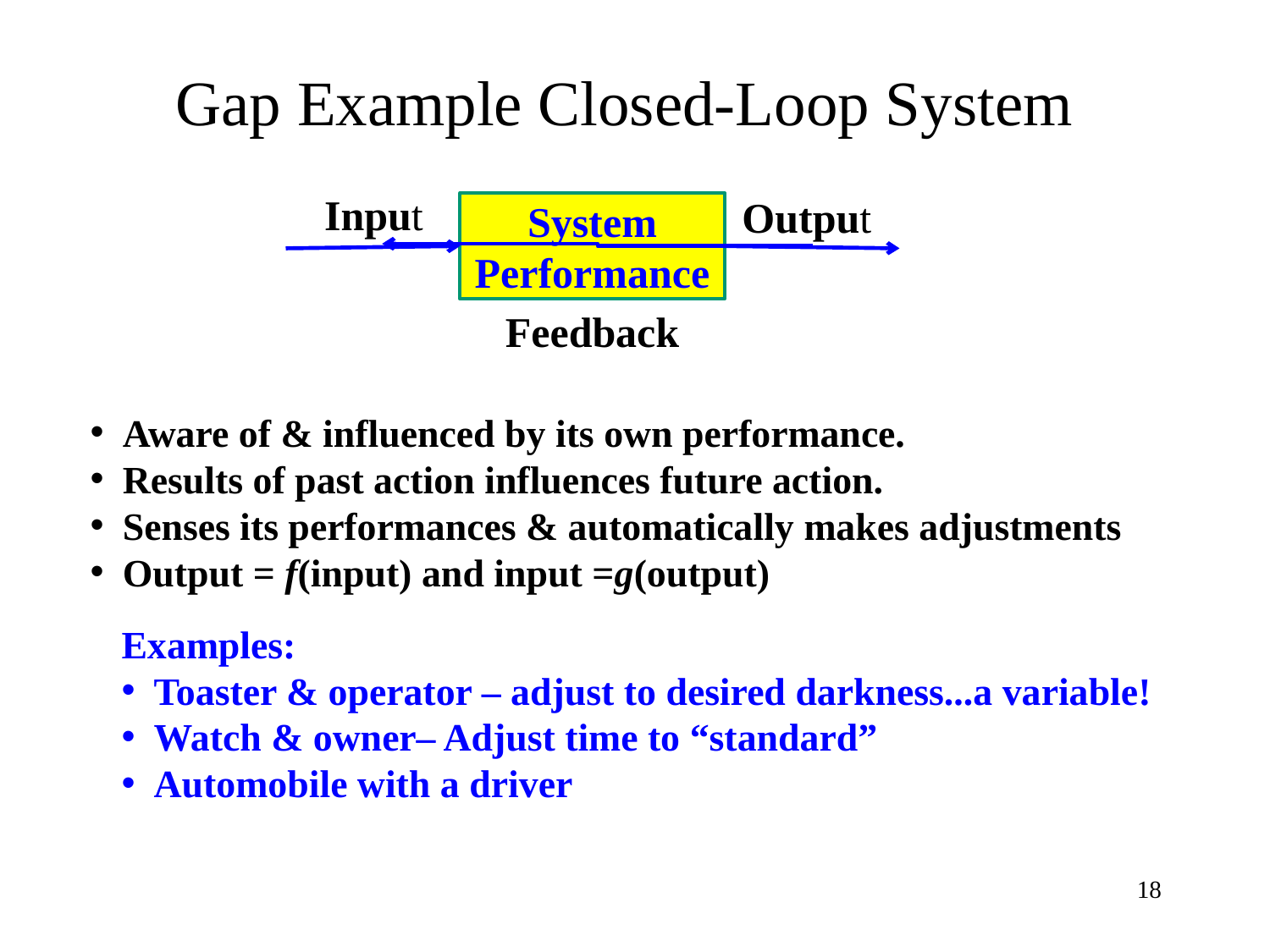

# Gap Example Closed-Loop System
Input
Output
System
Performance
Feedback
Aware of & influenced by its own performance.
Results of past action influences future action.
Senses its performances & automatically makes adjustments
Output = f(input) and input =g(output)

Examples:
Toaster & operator – adjust to desired darkness...a variable!
Watch & owner– Adjust time to “standard”
Automobile with a driver
18